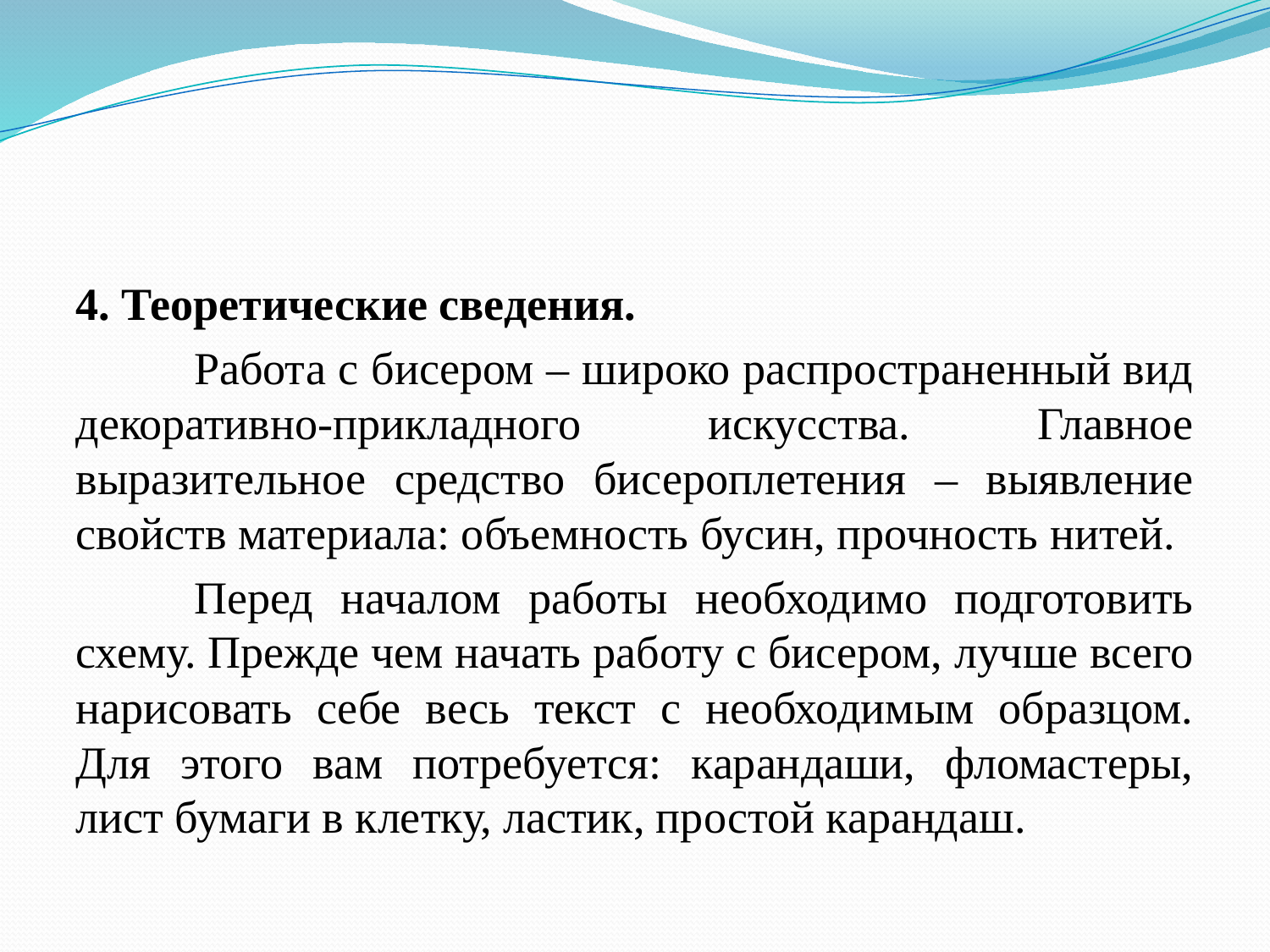

4. Теоретические сведения.
	Работа с бисером – широко распространенный вид декоративно-прикладного искусства. Главное выразительное средство бисероплетения – выявление свойств материала: объемность бусин, прочность нитей.
	Перед началом работы необходимо подготовить схему. Прежде чем начать работу с бисером, лучше всего нарисовать себе весь текст с необходимым образцом. Для этого вам потребуется: карандаши, фломастеры, лист бумаги в клетку, ластик, простой карандаш.